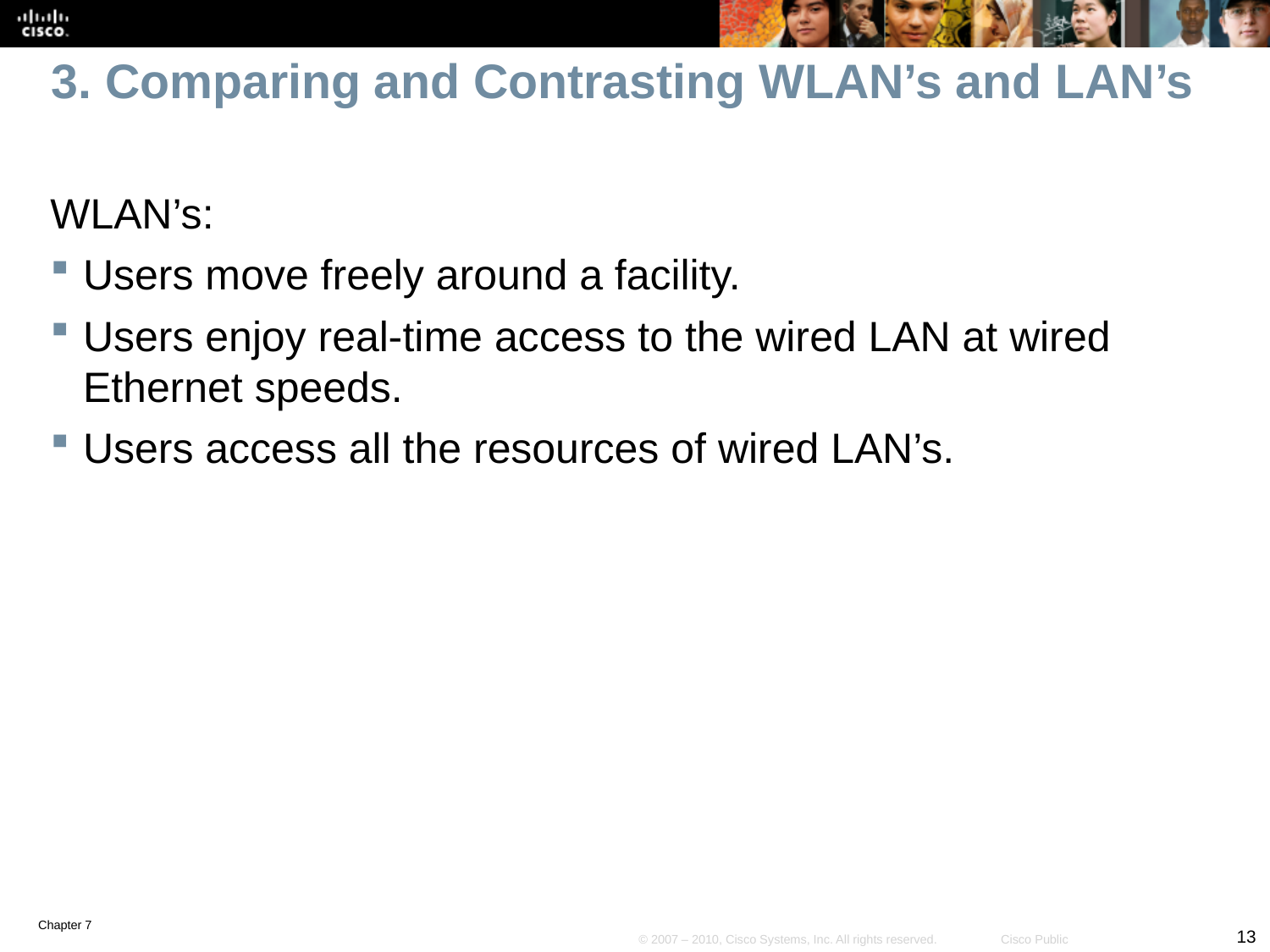

# 3. Comparing and Contrasting WLAN’s and LAN’s
WLAN’s:
Users move freely around a facility.
Users enjoy real-time access to the wired LAN at wired Ethernet speeds.
Users access all the resources of wired LAN’s.